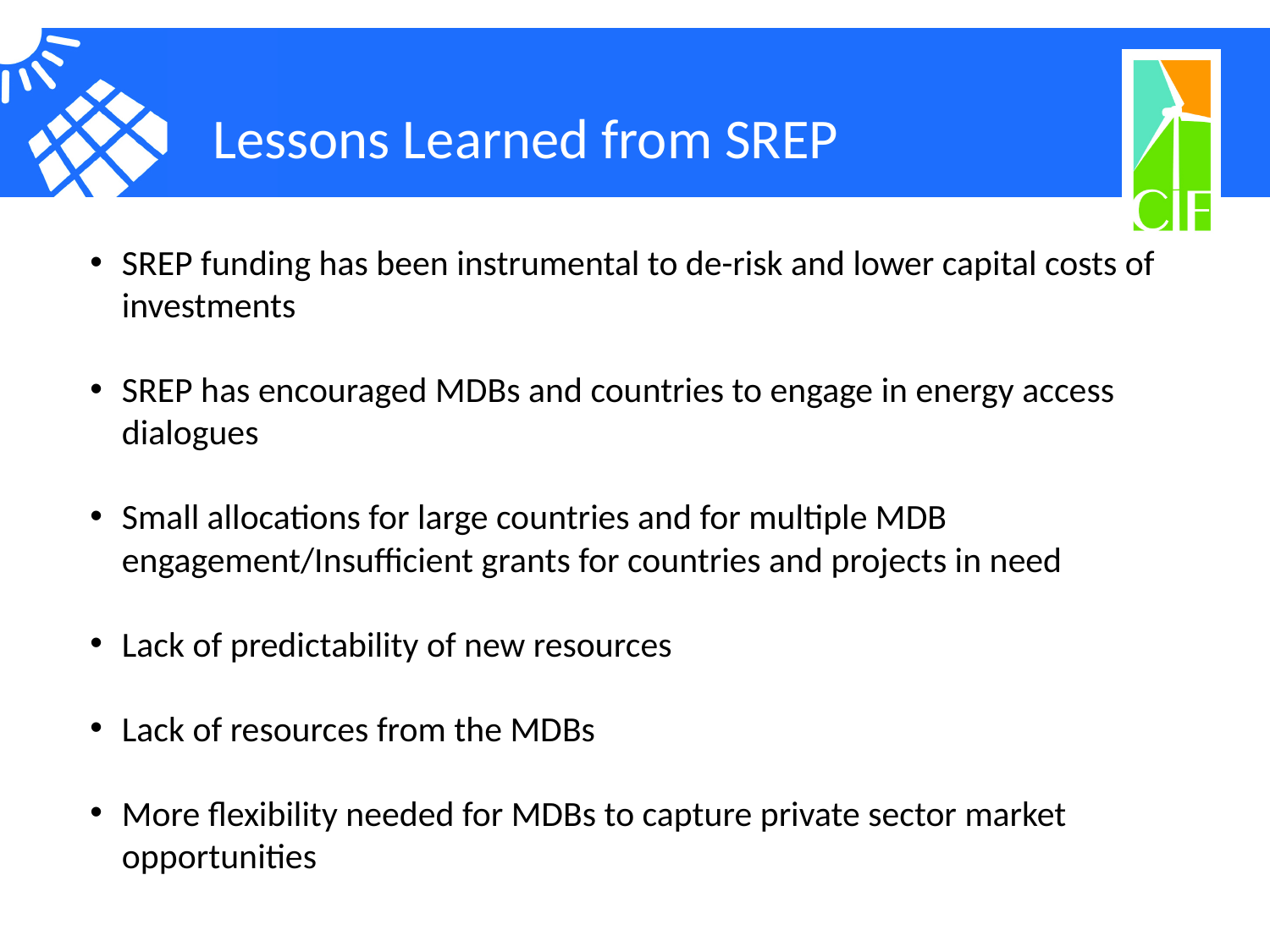

# Lessons Learned from SREP
SREP funding has been instrumental to de-risk and lower capital costs of investments

SREP has encouraged MDBs and countries to engage in energy access dialogues

Small allocations for large countries and for multiple MDB engagement/Insufficient grants for countries and projects in need

Lack of predictability of new resources

Lack of resources from the MDBs

More flexibility needed for MDBs to capture private sector market opportunities